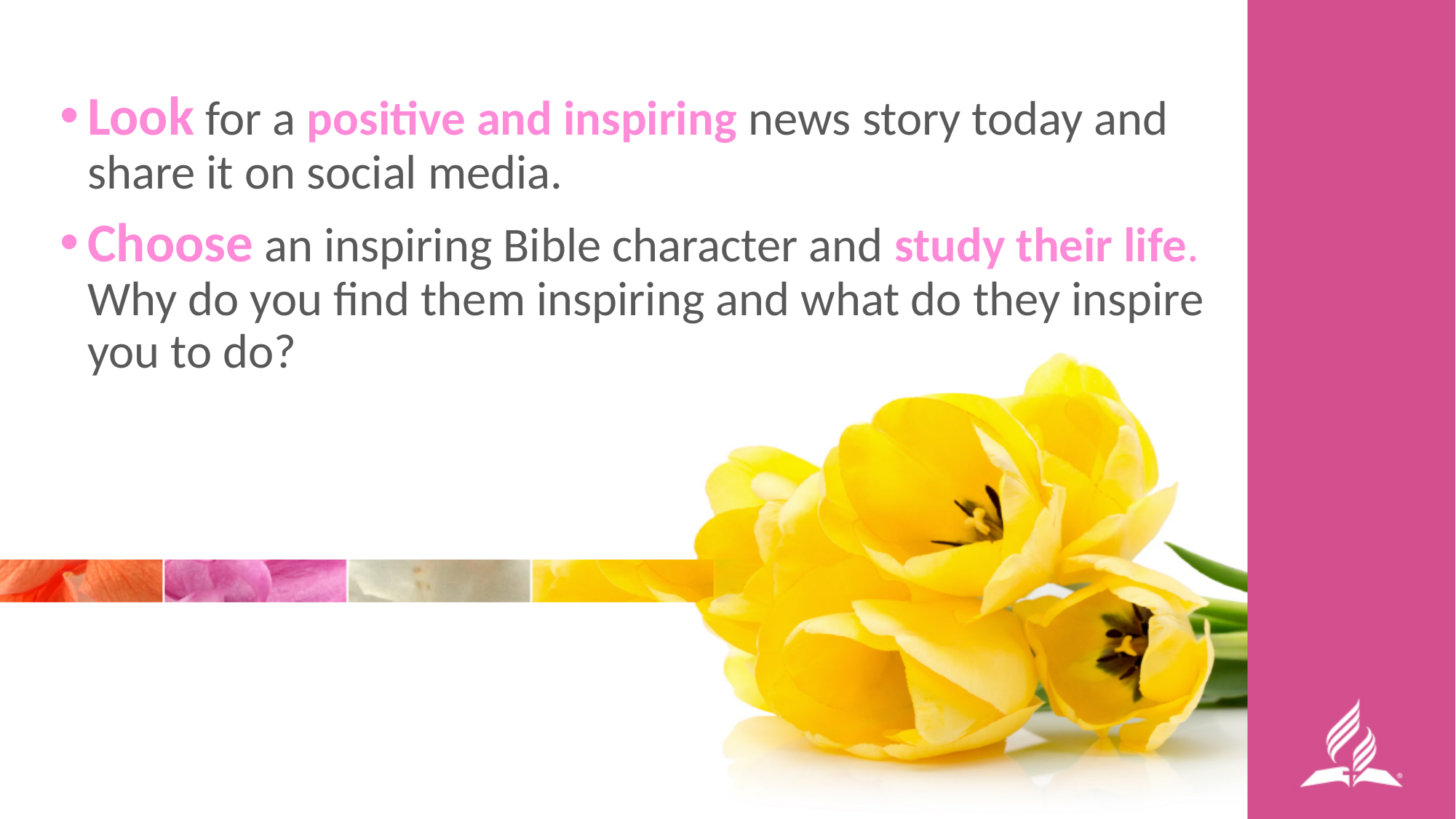

Look for a positive and inspiring news story today and share it on social media.
Choose an inspiring Bible character and study their life. Why do you find them inspiring and what do they inspire you to do?